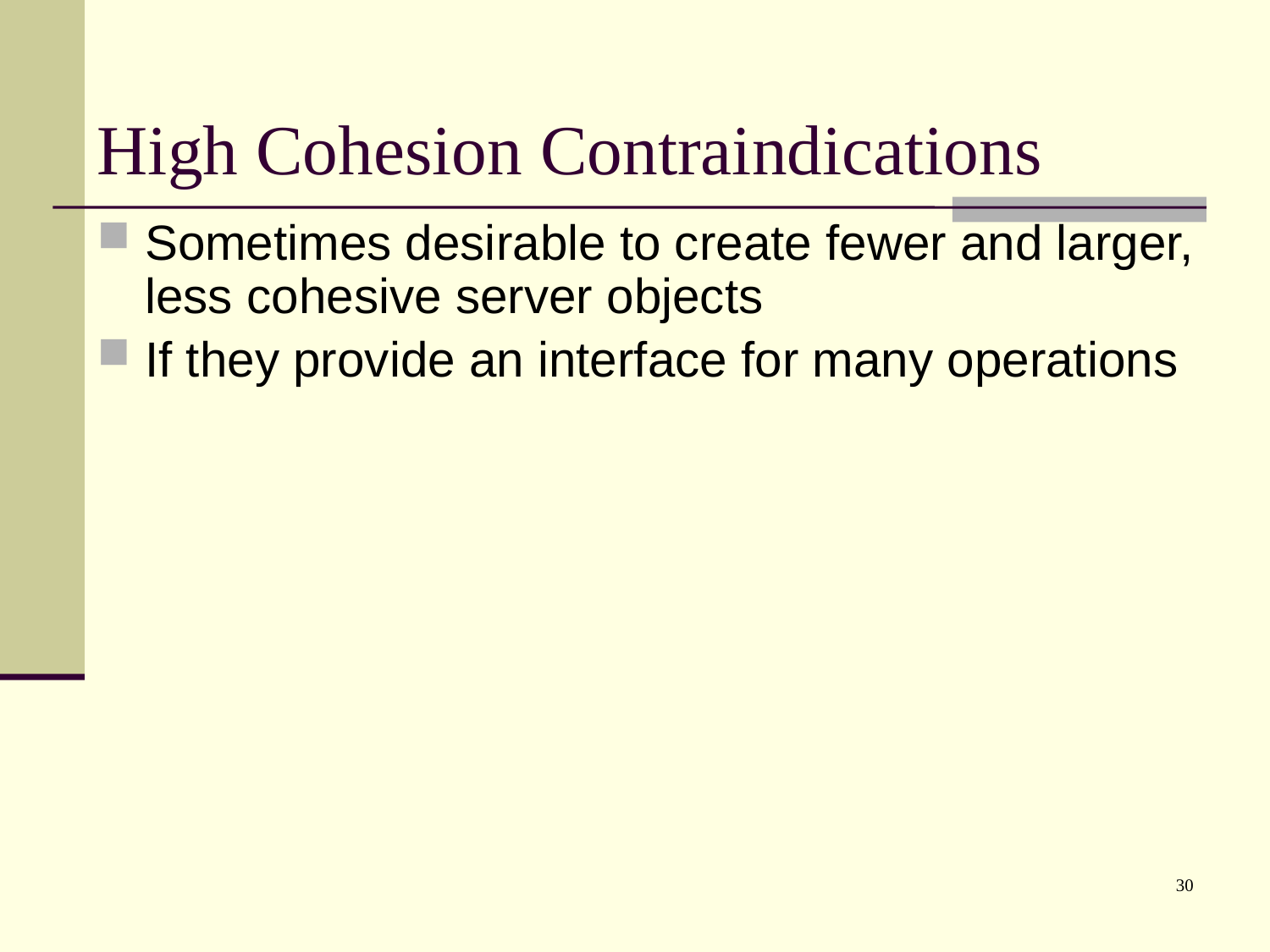

# High Cohesion Contraindications
Sometimes desirable to create fewer and larger, less cohesive server objects
If they provide an interface for many operations
30